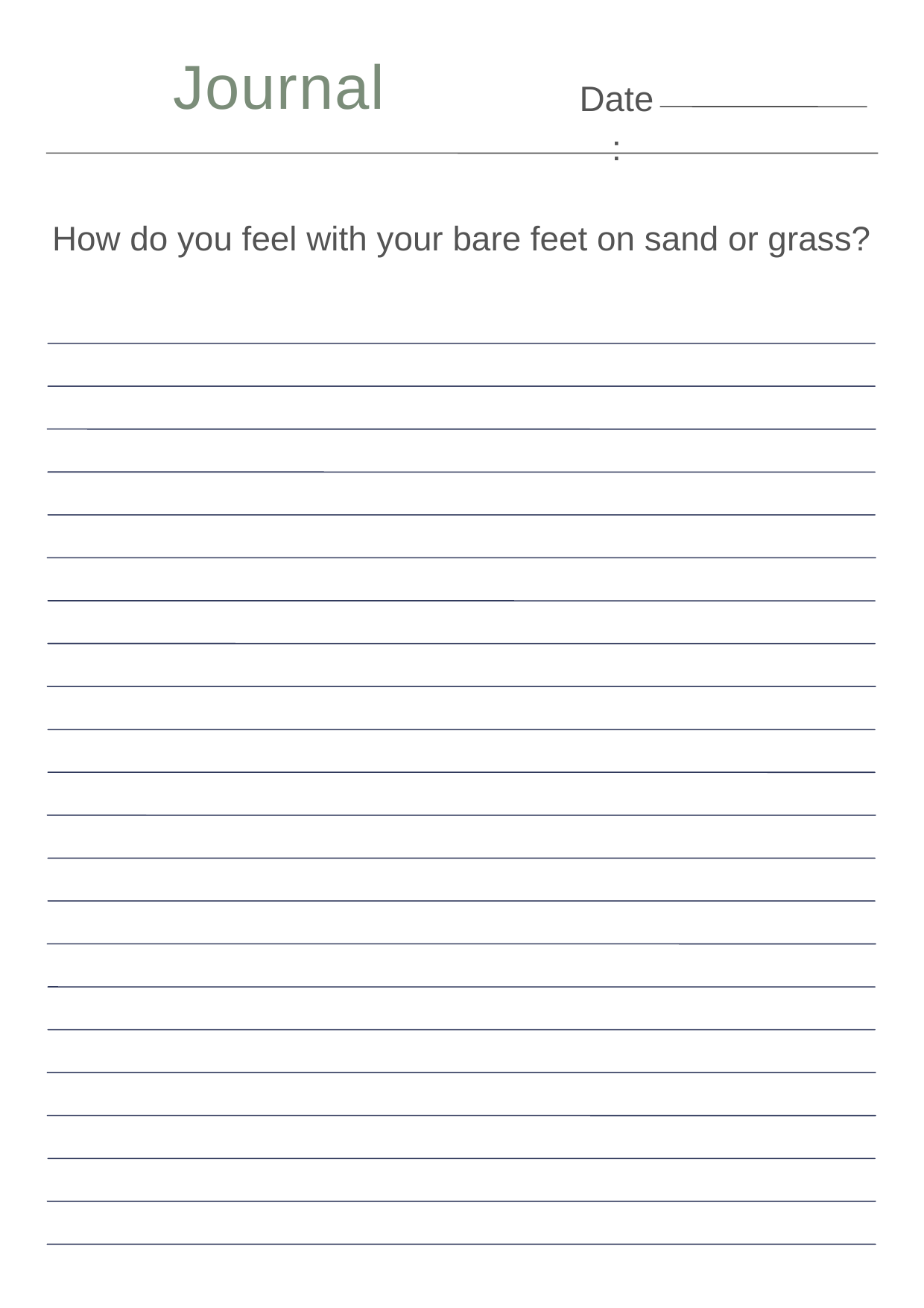

Journal
Date:

How do you feel with your bare feet on sand or grass?